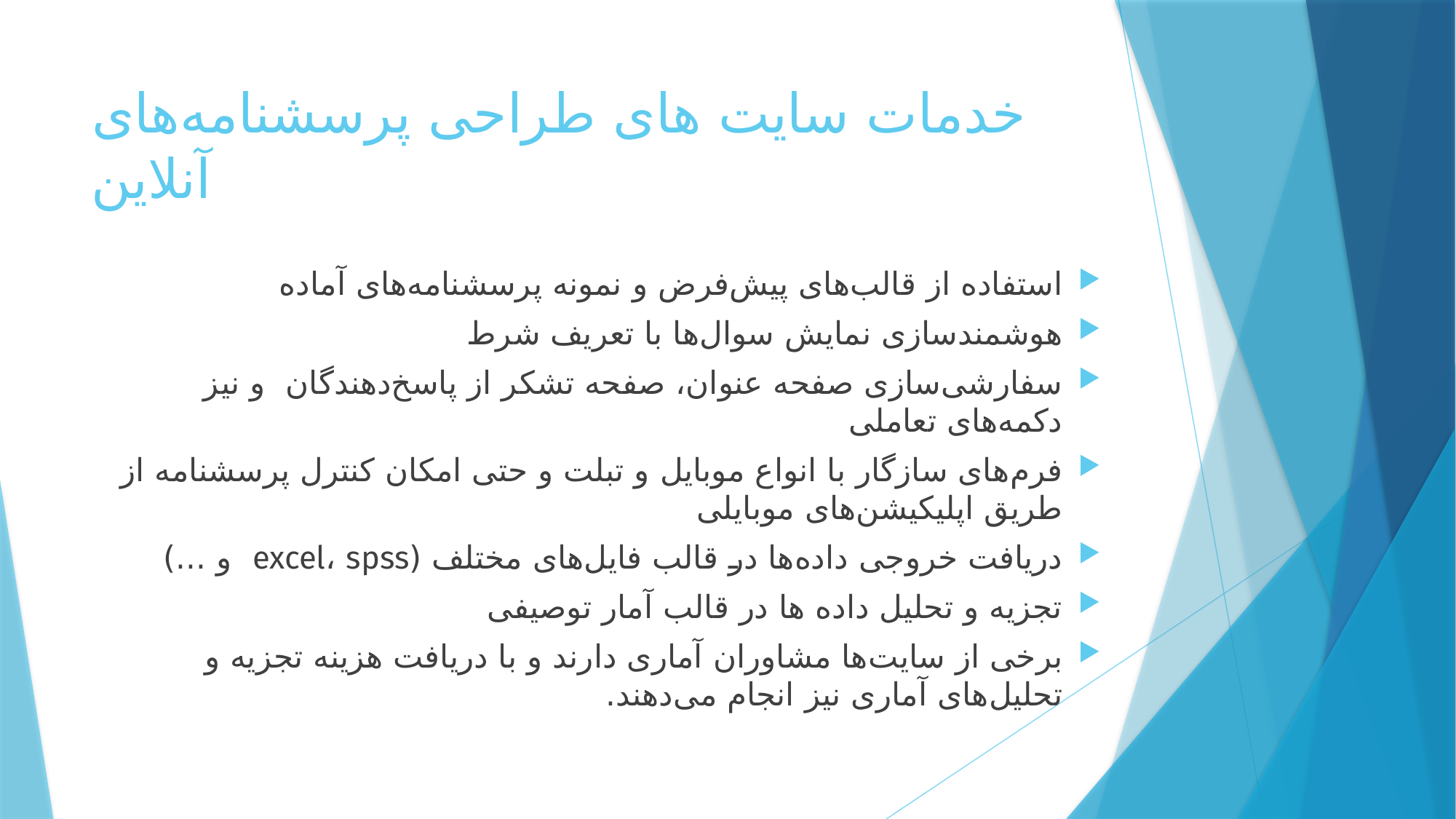

# خدمات سایت های طراحی پرسشنامه‌های آنلاین
استفاده از قالب‌های پیش‌فرض و نمونه پرسشنامه‌های آماده
هوشمندسازی نمایش سوال‌ها با تعریف شرط
سفارشی‌سازی صفحه عنوان، صفحه تشکر از پاسخ‌دهندگان  و نیز دکمه‌های تعاملی
فرم‌های سازگار با انواع موبایل و تبلت و حتی امکان کنترل پرسشنامه از طریق اپلیکیشن‌های موبایلی
دریافت خروجی داده‌ها در قالب فایل‌های مختلف (excel، spss  و ...)
تجزیه و تحلیل داده ها در قالب آمار توصیفی
برخی از سایت‌ها مشاوران آماری دارند و با دریافت هزینه تجزیه و تحلیل‌های آماری نیز انجام می‌دهند.